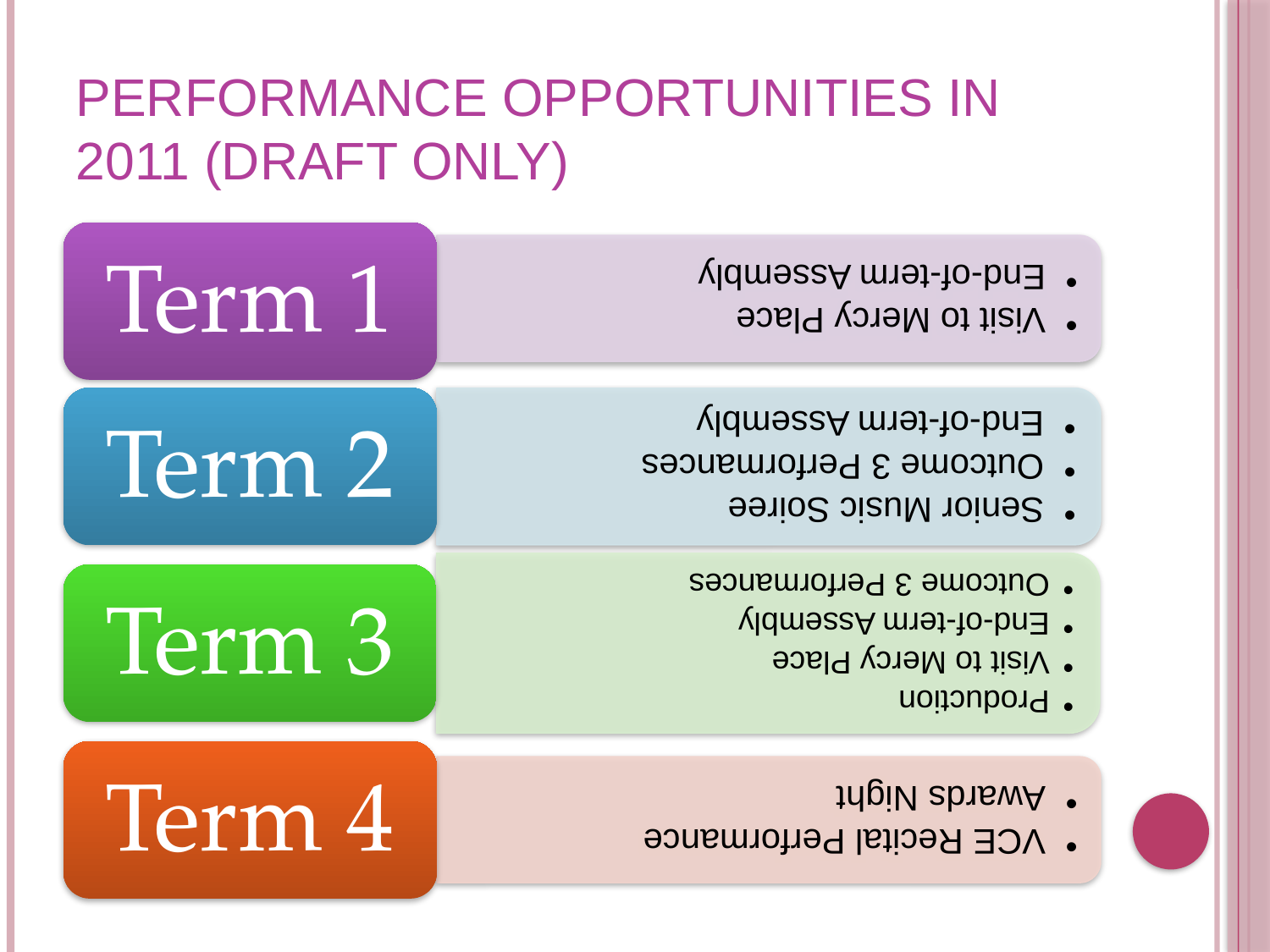

# Performance Opportunities in 2011 (draft only)
Visit to Mercy Place
End-of-term Assembly
Term 1
Senior Music Soiree
Outcome 3 Performances
End-of-term Assembly
Term 2
Production
Visit to Mercy Place
End-of-term Assembly
Outcome 3 Performances
Term 3
VCE Recital Performance
Awards Night
Term 4